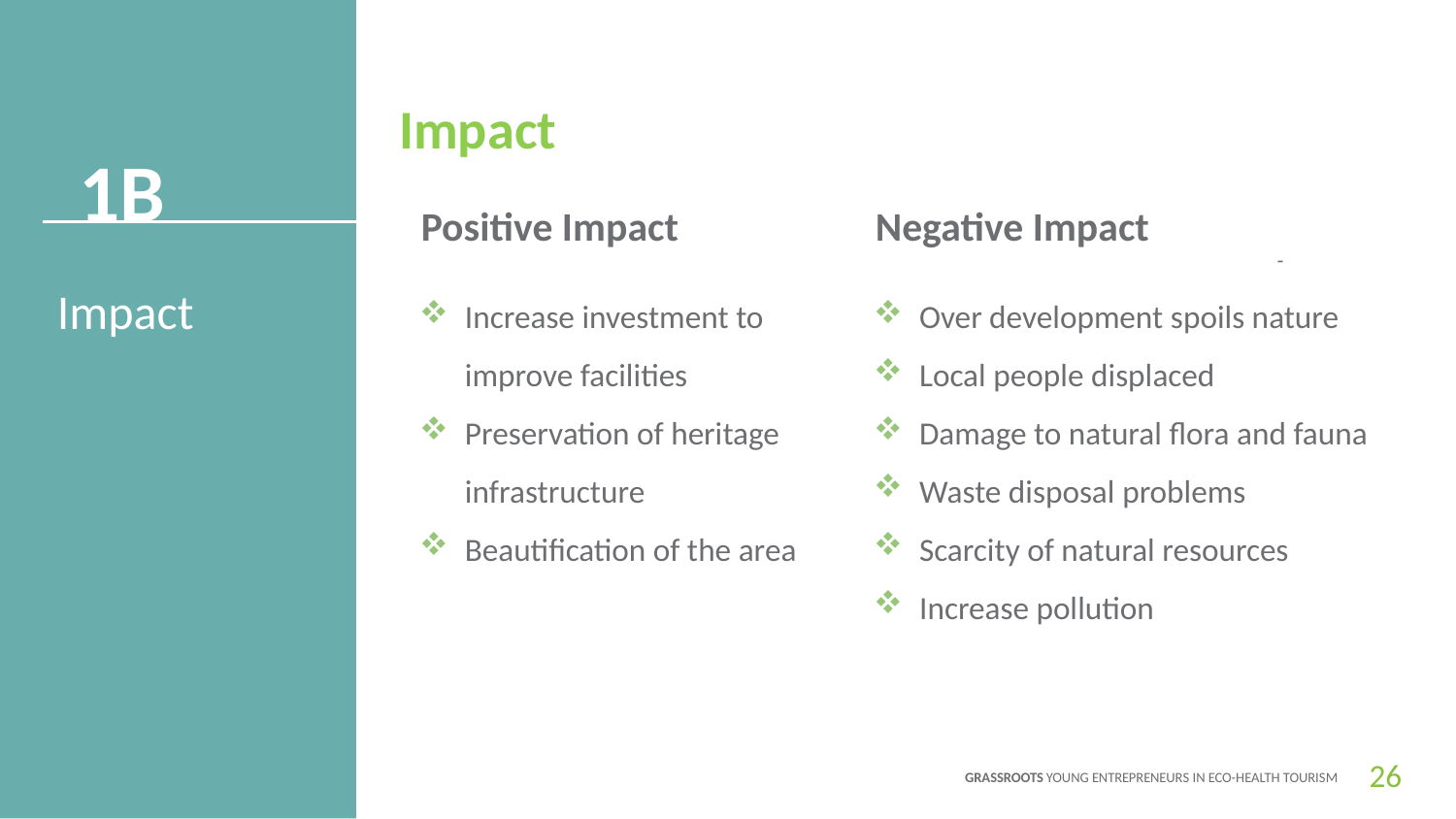

Impact
1B

Positive Impact
Negative Impact

-
Increase investment to improve facilities
Preservation of heritage infrastructure
Beautification of the area
Over development spoils nature
Local people displaced
Damage to natural flora and fauna
Waste disposal problems
Scarcity of natural resources
Increase pollution
Impact
26